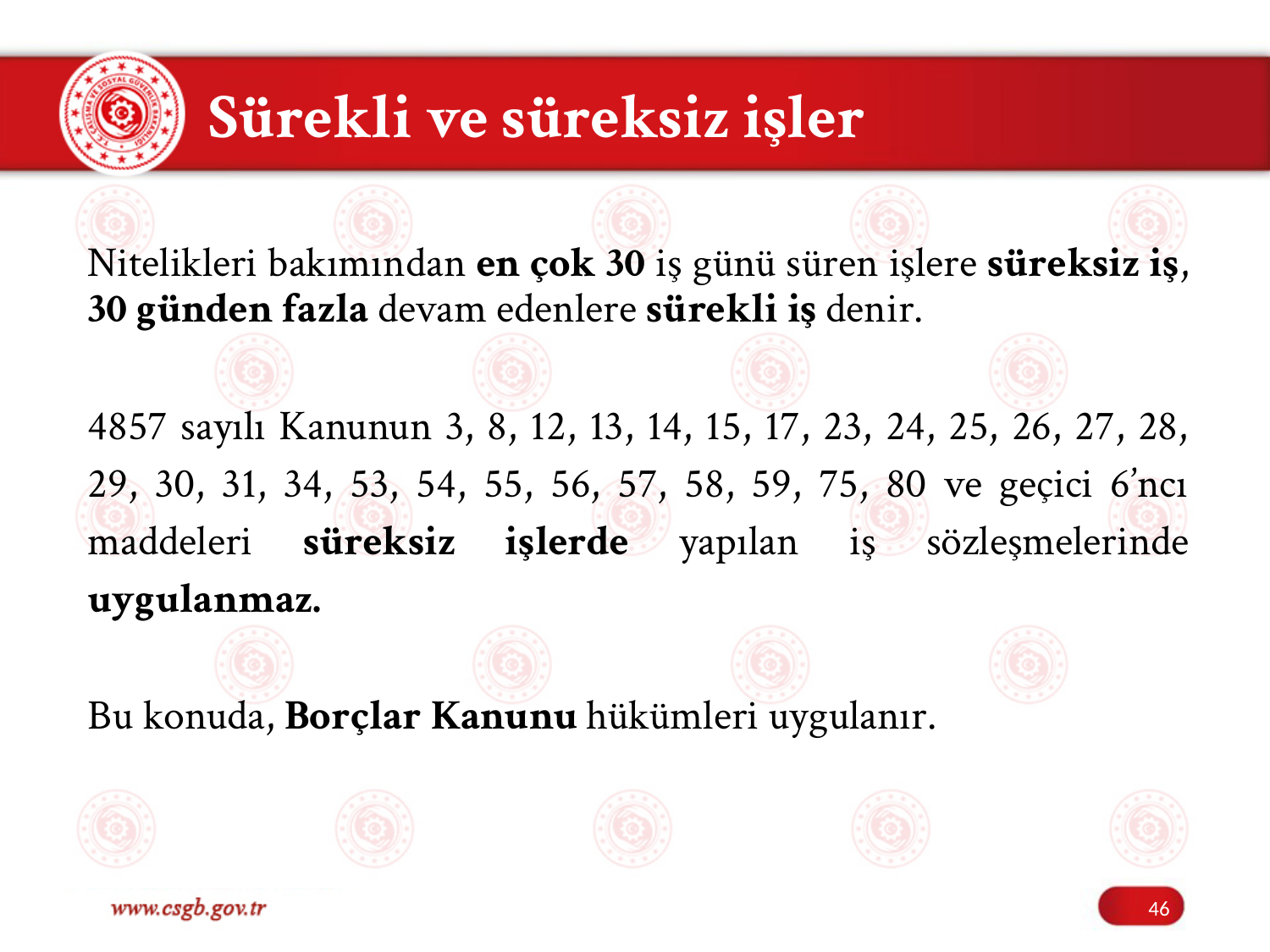

Sürekli ve süreksiz işler
Nitelikleri bakımından en çok 30 iş günü süren işlere süreksiz iş, 30 günden fazla devam edenlere sürekli iş denir.

4857 sayılı Kanunun 3, 8, 12, 13, 14, 15, 17, 23, 24, 25, 26, 27, 28, 29, 30, 31, 34, 53, 54, 55, 56, 57, 58, 59, 75, 80 ve geçici 6’ncı maddeleri süreksiz işlerde yapılan iş sözleşmelerinde uygulanmaz.

Bu konuda, Borçlar Kanunu hükümleri uygulanır.

46